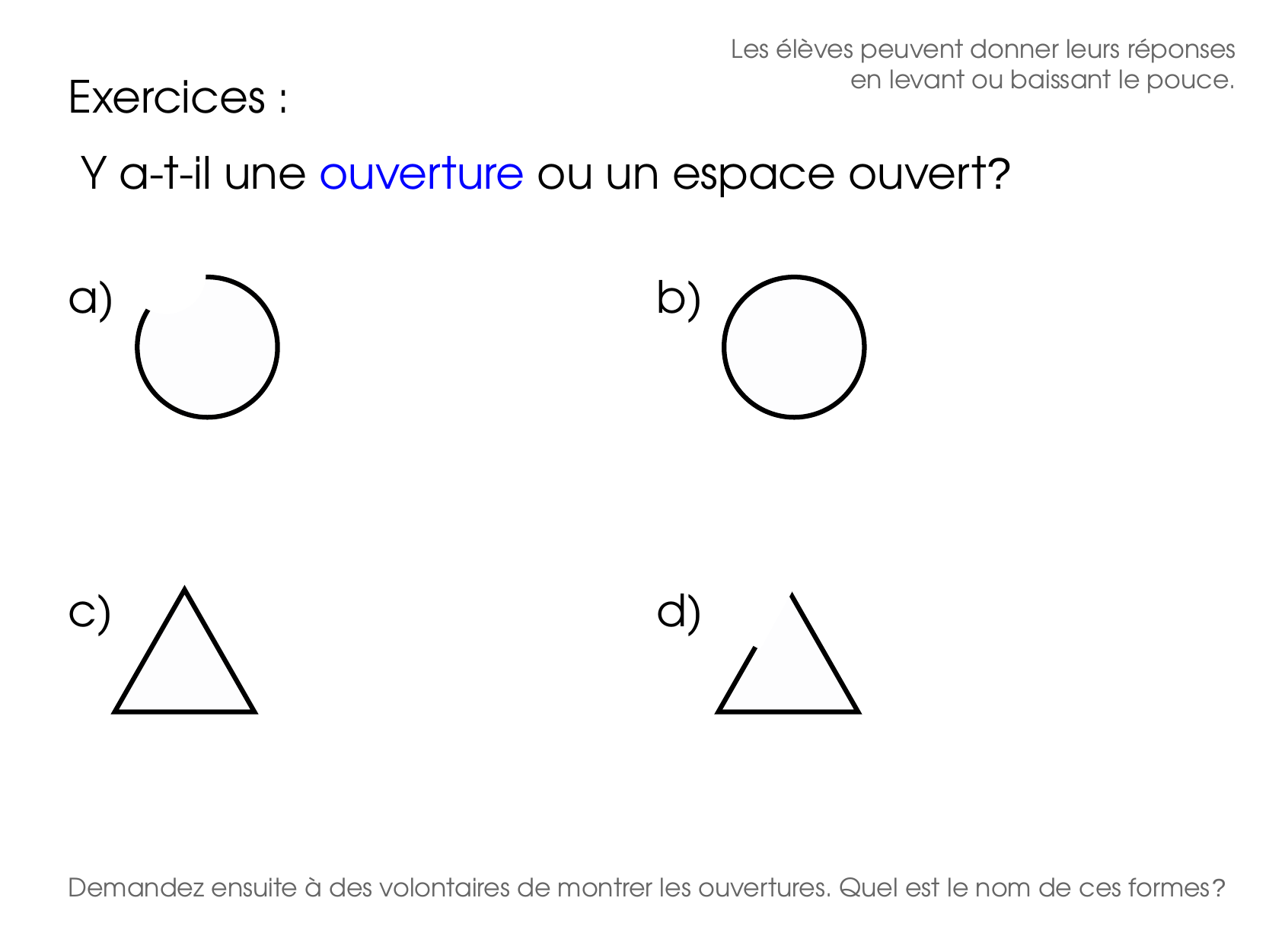

Les élèves peuvent donner leurs réponses en levant ou baissant le pouce.
Exercices :
 Y a-t-il une ouverture ou un espace ouvert?

a)
b)

c)

d)

Demandez ensuite à des volontaires de montrer les ouvertures. Quel est le nom de ces formes?